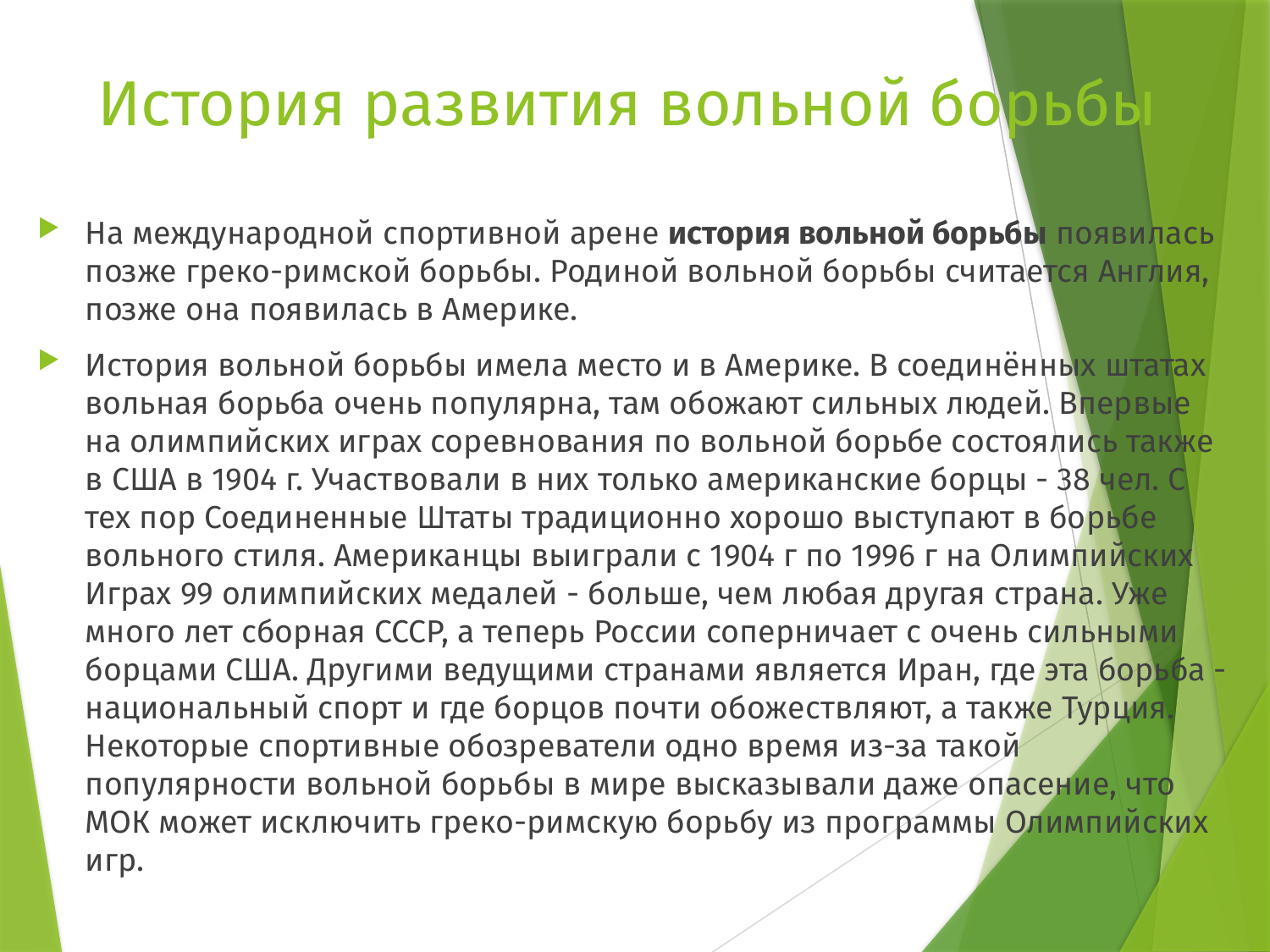

# История развития вольной борьбы
На международной спортивной арене история вольной борьбы появилась позже греко-римской борьбы. Родиной вольной борьбы считается Англия, позже она появилась в Америке.
История вольной борьбы имела место и в Америке. В соединённых штатах вольная борьба очень популярна, там обожают сильных людей. Впервые на олимпийских играх соревнования по вольной борьбе состоялись также в США в 1904 г. Участвовали в них только американские борцы - 38 чел. С тех пор Соединенные Штаты традиционно хорошо выступают в борьбе вольного стиля. Американцы выиграли с 1904 г по 1996 г на Олимпийских Играх 99 олимпийских медалей - больше, чем любая другая страна. Уже много лет сборная СССР, а теперь России соперничает с очень сильными борцами США. Другими ведущими странами является Иран, где эта борьба - национальный спорт и где борцов почти обожествляют, а также Турция. Некоторые спортивные обозреватели одно время из-за такой популярности вольной борьбы в мире высказывали даже опасение, что МОК может исключить греко-римскую борьбу из программы Олимпийских игр.